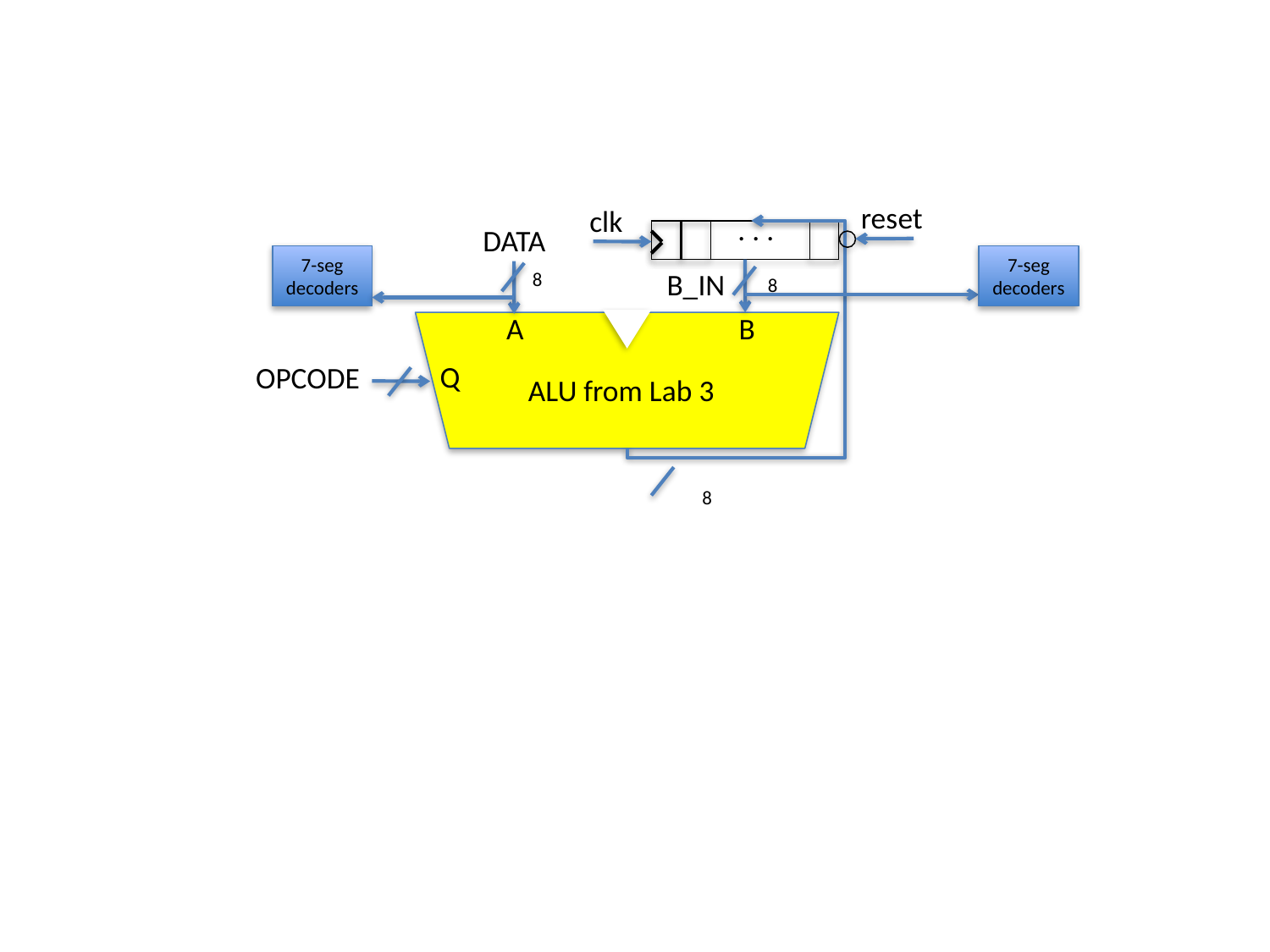

reset
clk
. . .
DATA

7-seg decoders
7-seg decoders
B_IN
8
8
B
A

Q
OPCODE
ALU from Lab 3
8